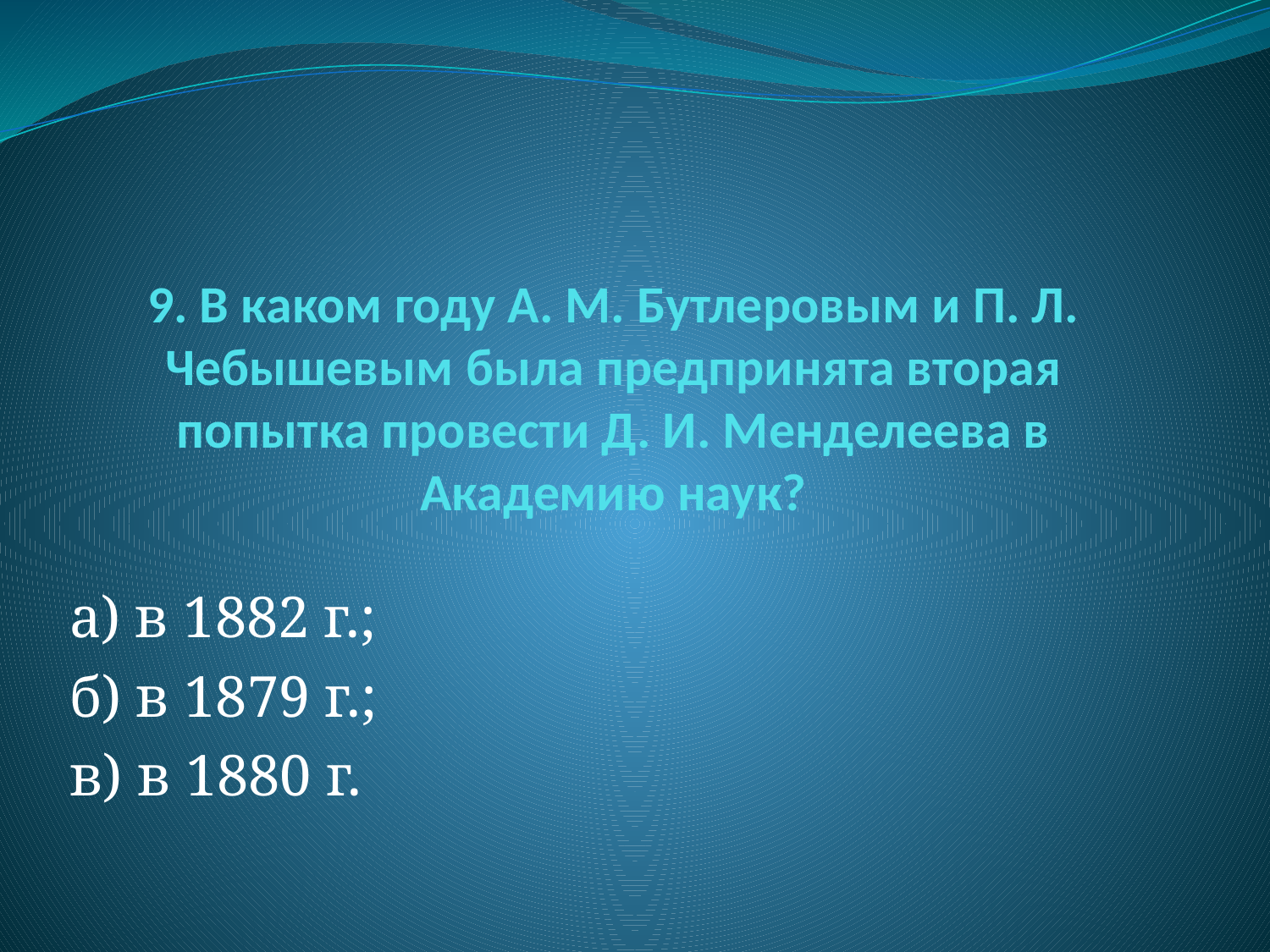

# 9. В каком году А. М. Бутлеровым и П. Л. Чебышевым была предпринята вторая попытка провести Д. И. Менделеева в Академию наук?
а) в 1882 г.;
б) в 1879 г.;
в) в 1880 г.